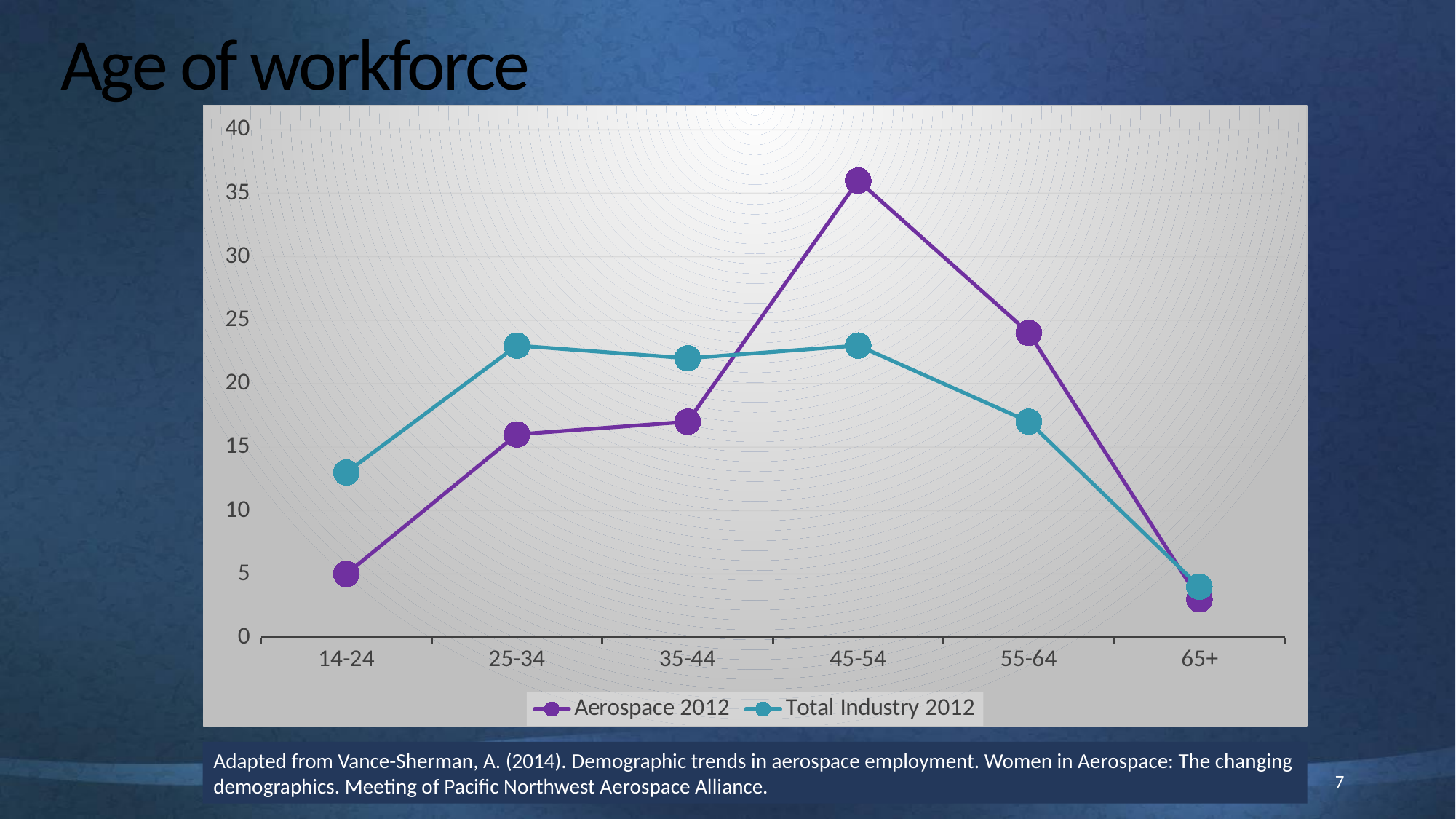

# Age of workforce

### Chart

| Category | Aerospace 2012 | Total Industry 2012 |
|---|---|---|
| 14-24 | 5.0 | 13.0 |
| 25-34 | 16.0 | 23.0 |
| 35-44 | 17.0 | 22.0 |
| 45-54 | 36.0 | 23.0 |
| 55-64 | 24.0 | 17.0 |
| 65+ | 3.0 | 4.0 |
Adapted from Vance-Sherman, A. (2014). Demographic trends in aerospace employment. Women in Aerospace: The changing demographics. Meeting of Pacific Northwest Aerospace Alliance.
7